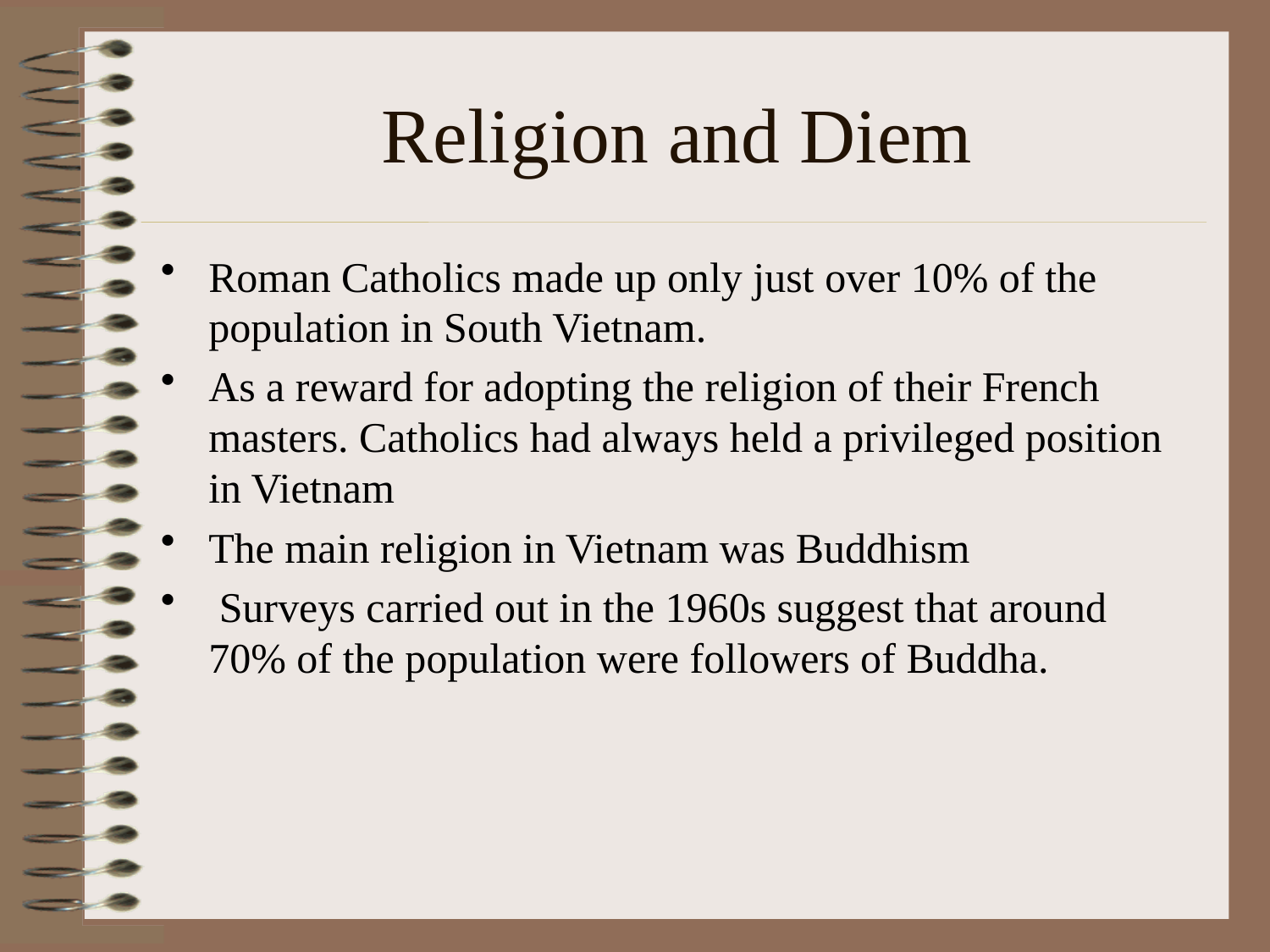

# Religion and Diem
Roman Catholics made up only just over 10% of the population in South Vietnam.
As a reward for adopting the religion of their French masters. Catholics had always held a privileged position in Vietnam
The main religion in Vietnam was Buddhism
 Surveys carried out in the 1960s suggest that around 70% of the population were followers of Buddha.